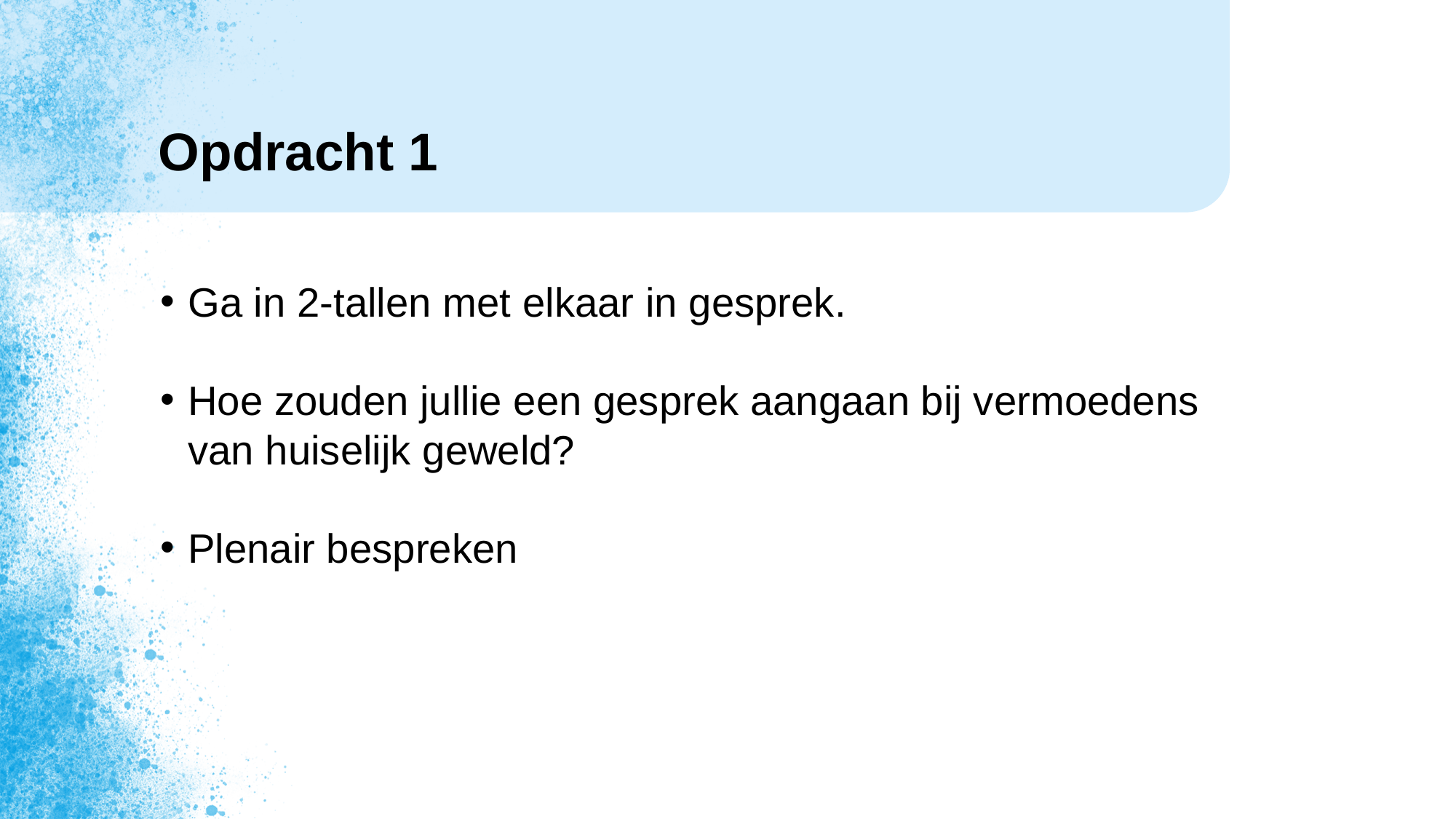

# Opdracht 1
Ga in 2-tallen met elkaar in gesprek.

Hoe zouden jullie een gesprek aangaan bij vermoedens van huiselijk geweld?

Plenair bespreken